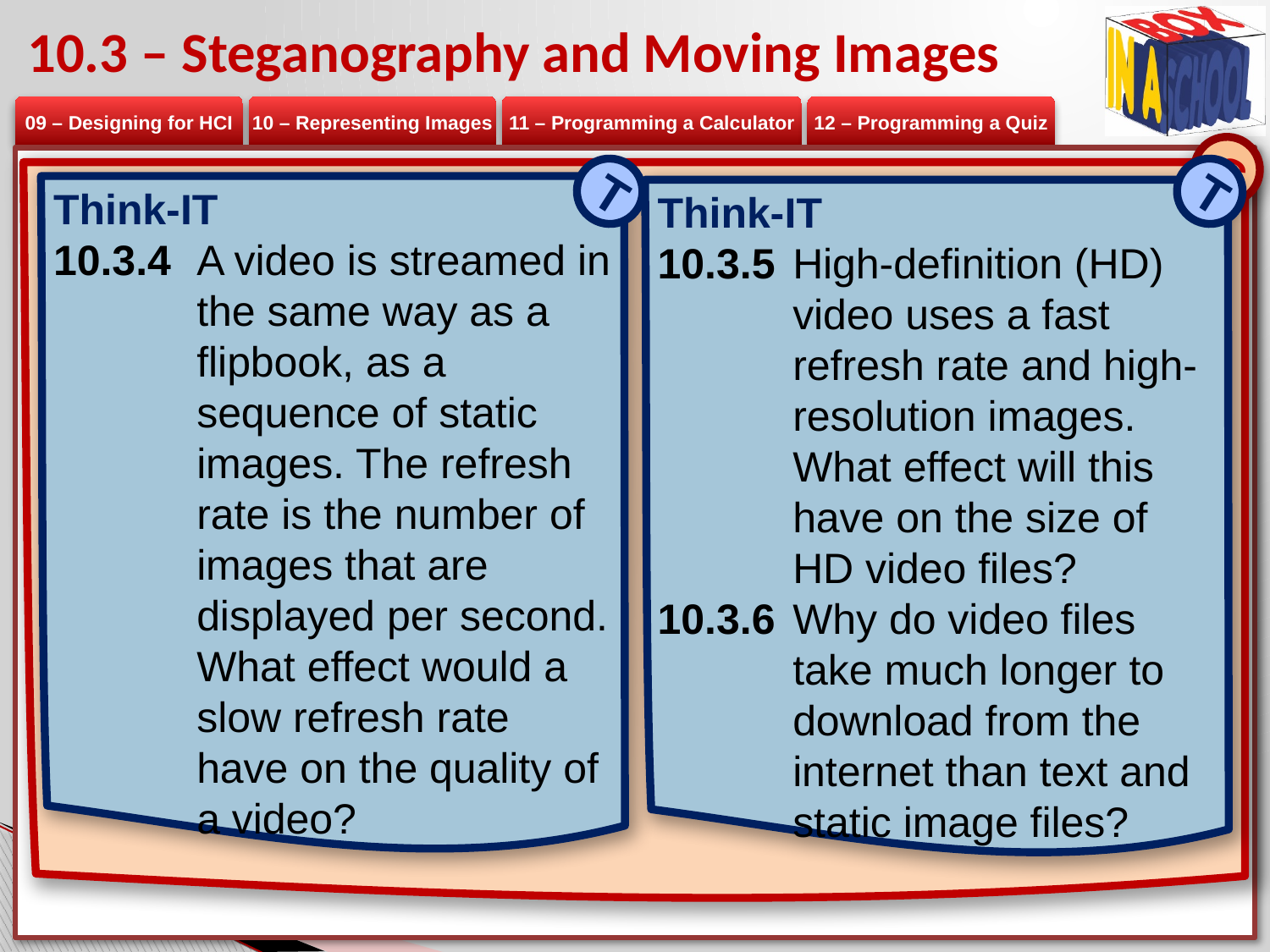

# 10.3 – Steganography and Moving Images
C
T
T

Think-IT
10.3.4 	A video is streamed in the same way as a flipbook, as a sequence of static images. The refresh rate is the number of images that are displayed per second.
	What effect would a slow refresh rate have on the quality of a video?
Think-IT
10.3.5 	High-definition (HD) video uses a fast refresh rate and high-resolution images. What effect will this have on the size of HD video files?
10.3.6 	Why do video files take much longer to download from the internet than text and static image files?